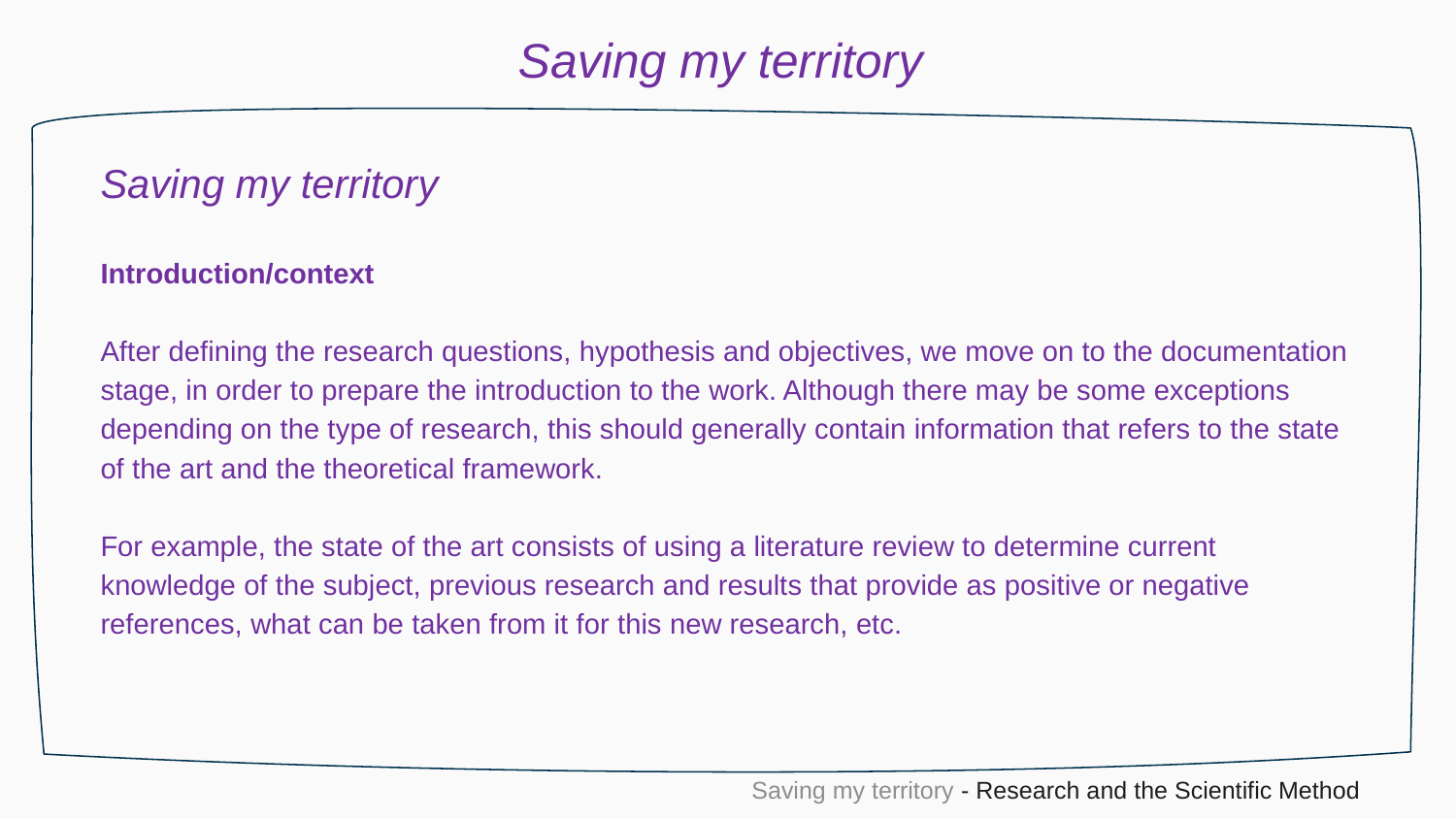

Saving my territory

Saving my territory
Introduction/context

After defining the research questions, hypothesis and objectives, we move on to the documentation stage, in order to prepare the introduction to the work. Although there may be some exceptions depending on the type of research, this should generally contain information that refers to the state of the art and the theoretical framework.

For example, the state of the art consists of using a literature review to determine current knowledge of the subject, previous research and results that provide as positive or negative references, what can be taken from it for this new research, etc.

Saving my territory - Research and the Scientific Method